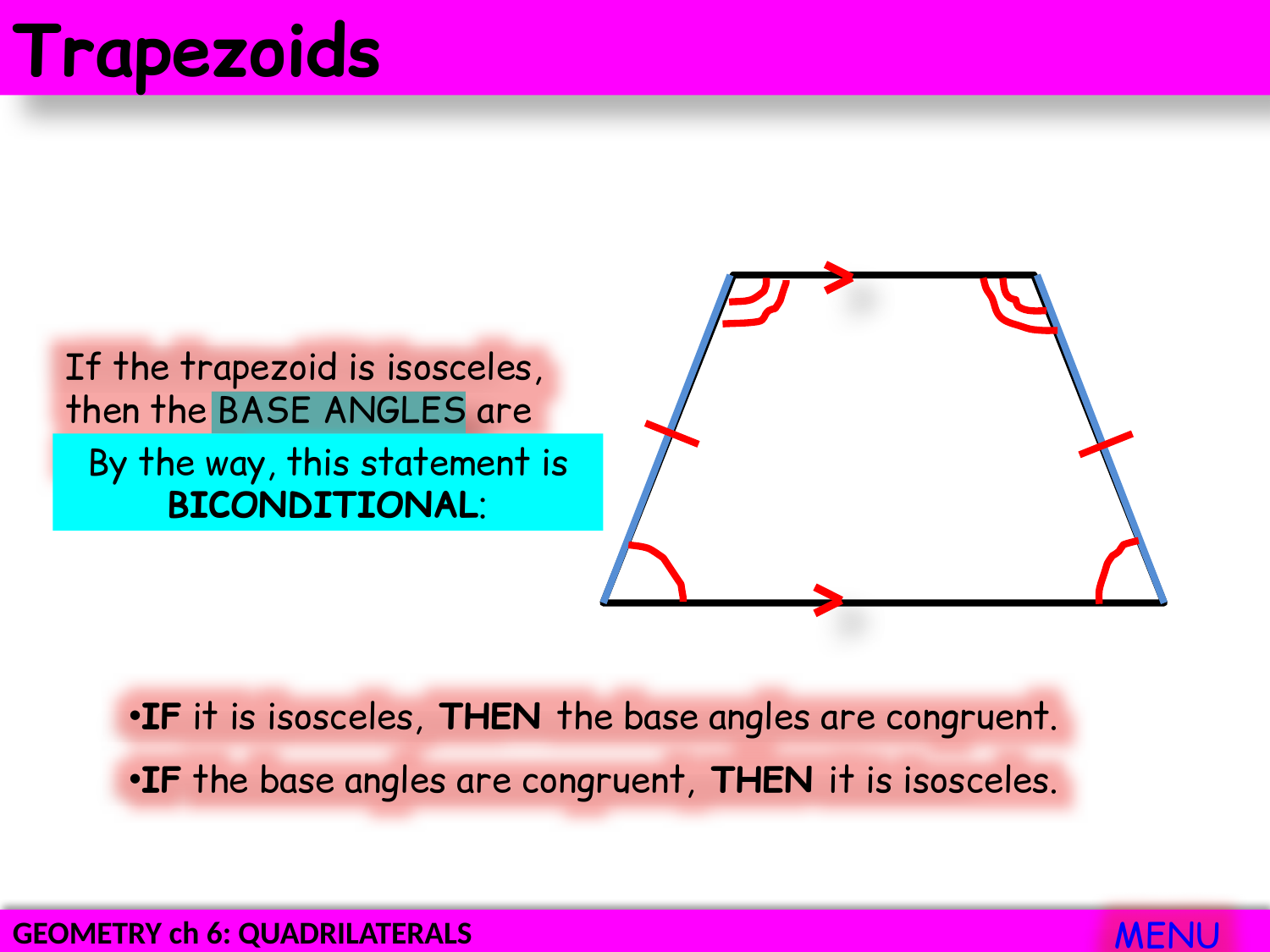

Trapezoids

If the trapezoid is isosceles, then the BASE ANGLES are congruent.

By the way, this statement is BICONDITIONAL:

IF it is isosceles, THEN the base angles are congruent.
IF the base angles are congruent, THEN it is isosceles.
MENU
GEOMETRY ch 6: QUADRILATERALS